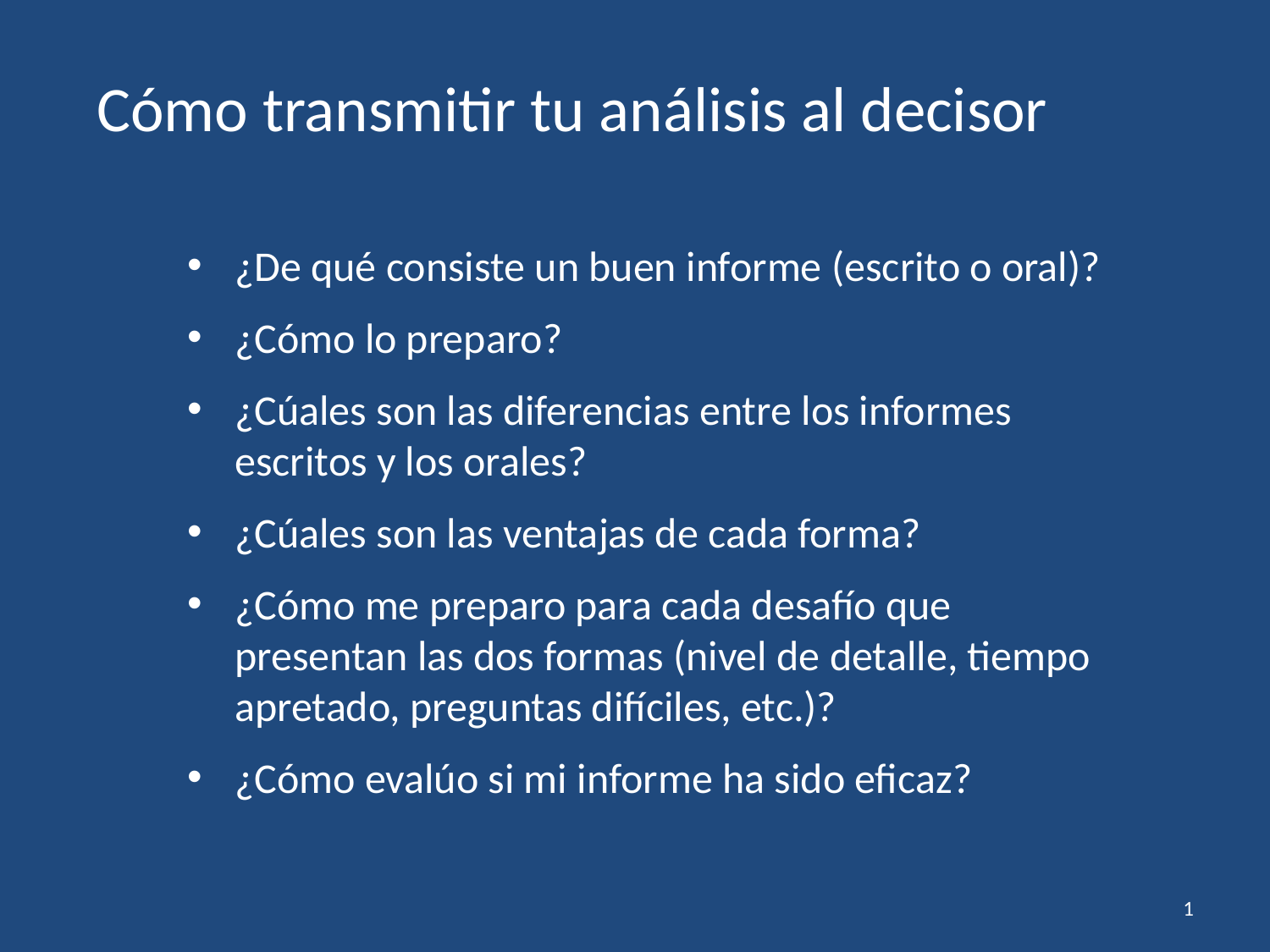

Cómo transmitir tu análisis al decisor
¿De qué consiste un buen informe (escrito o oral)?
¿Cómo lo preparo?
¿Cúales son las diferencias entre los informes escritos y los orales?
¿Cúales son las ventajas de cada forma?
¿Cómo me preparo para cada desafío que presentan las dos formas (nivel de detalle, tiempo apretado, preguntas difíciles, etc.)?
¿Cómo evalúo si mi informe ha sido eficaz?
1